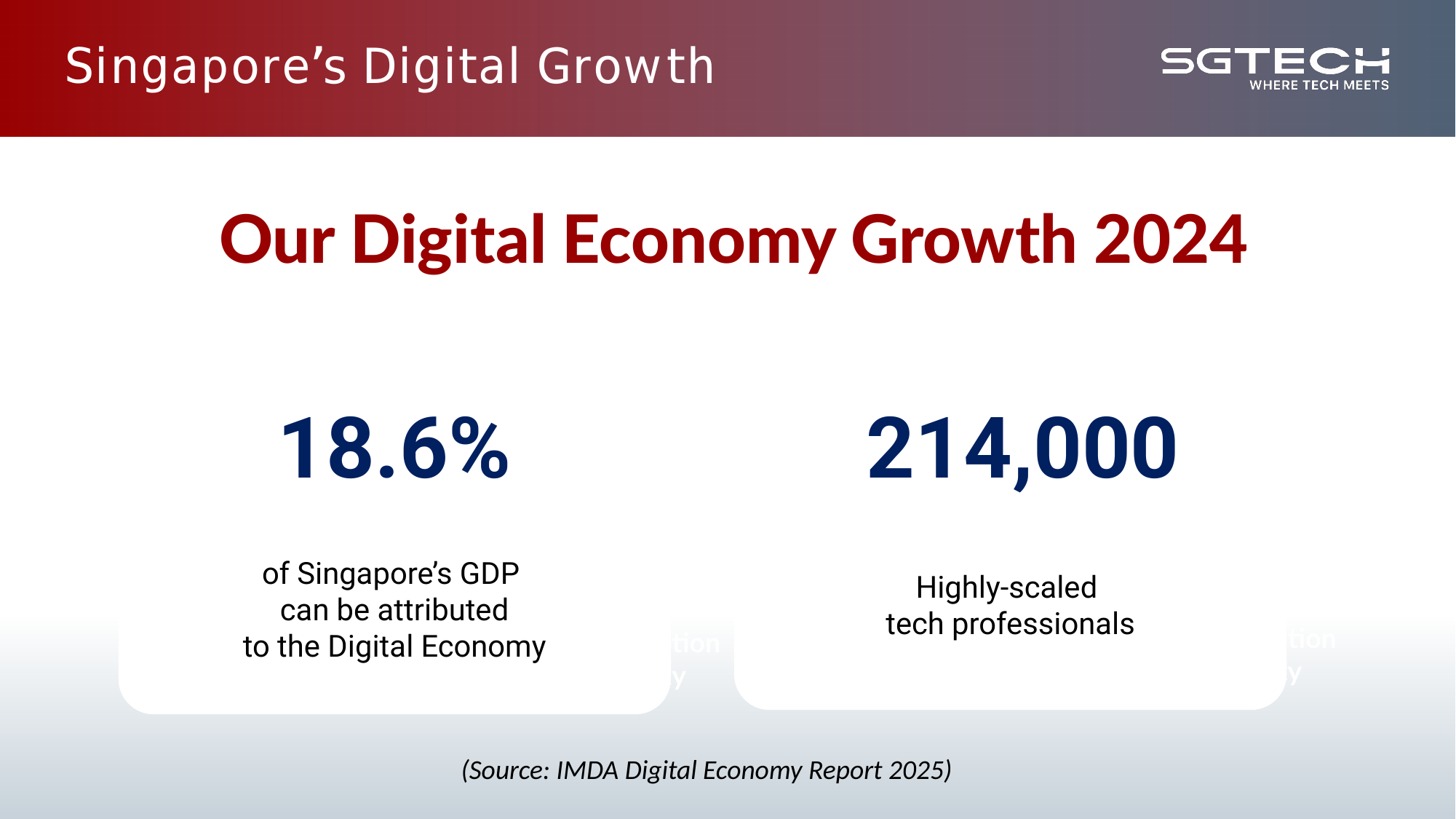

# Singapore’s Digital Growth
Our Digital Economy Growth 2024
18.6%
214,000
Highly-scaled
tech professionals
of Singapore’s GDP
can be attributed
to the Digital Economy
Pro-business policies & strong regulation
Strategic location & connectivity

Strategic location & connectivity

(Source: IMDA Digital Economy Report 2025)